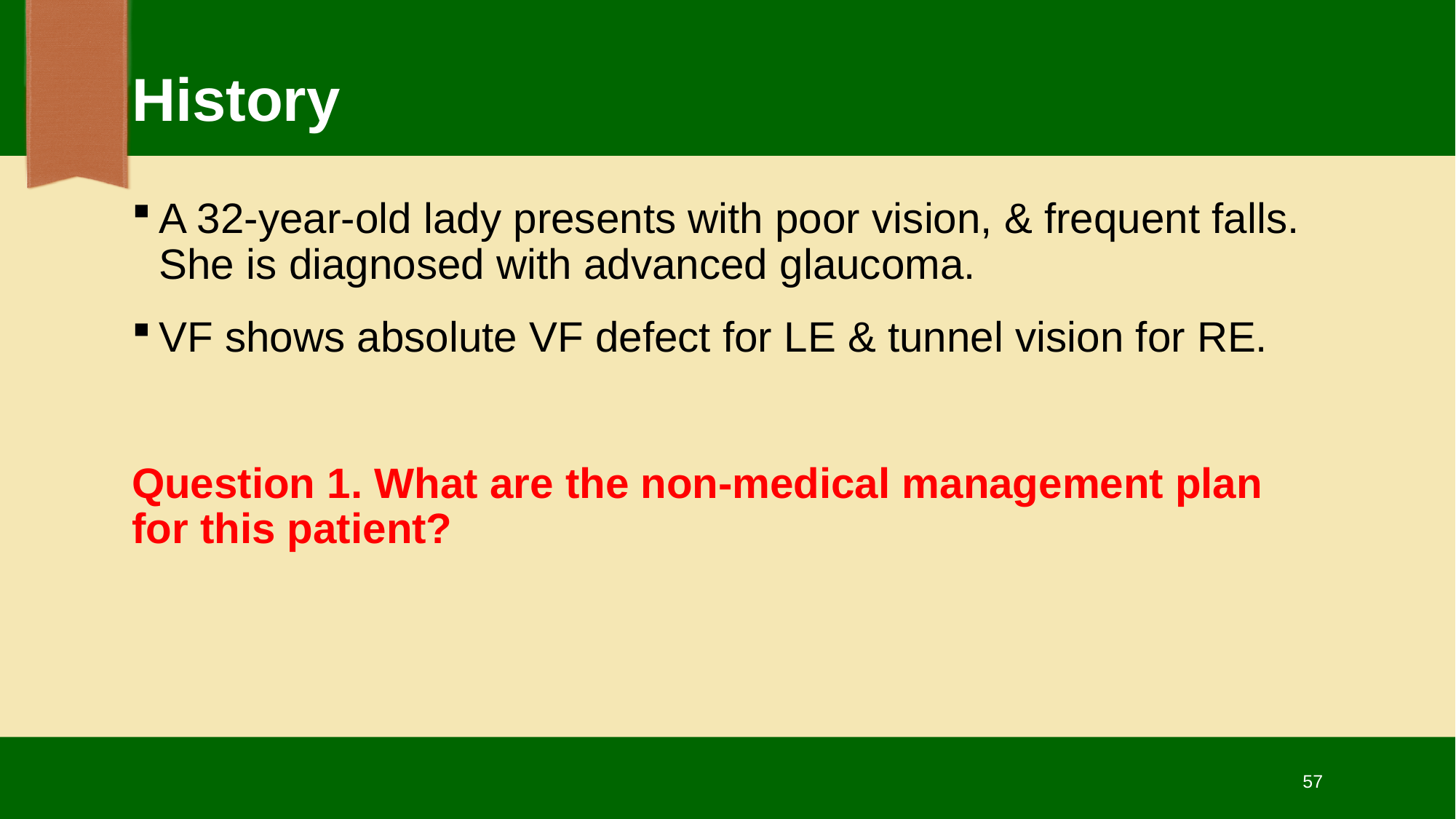

# History
A 32-year-old lady presents with poor vision, & frequent falls. She is diagnosed with advanced glaucoma.
VF shows absolute VF defect for LE & tunnel vision for RE.

Question 1. What are the non-medical management plan for this patient?
57